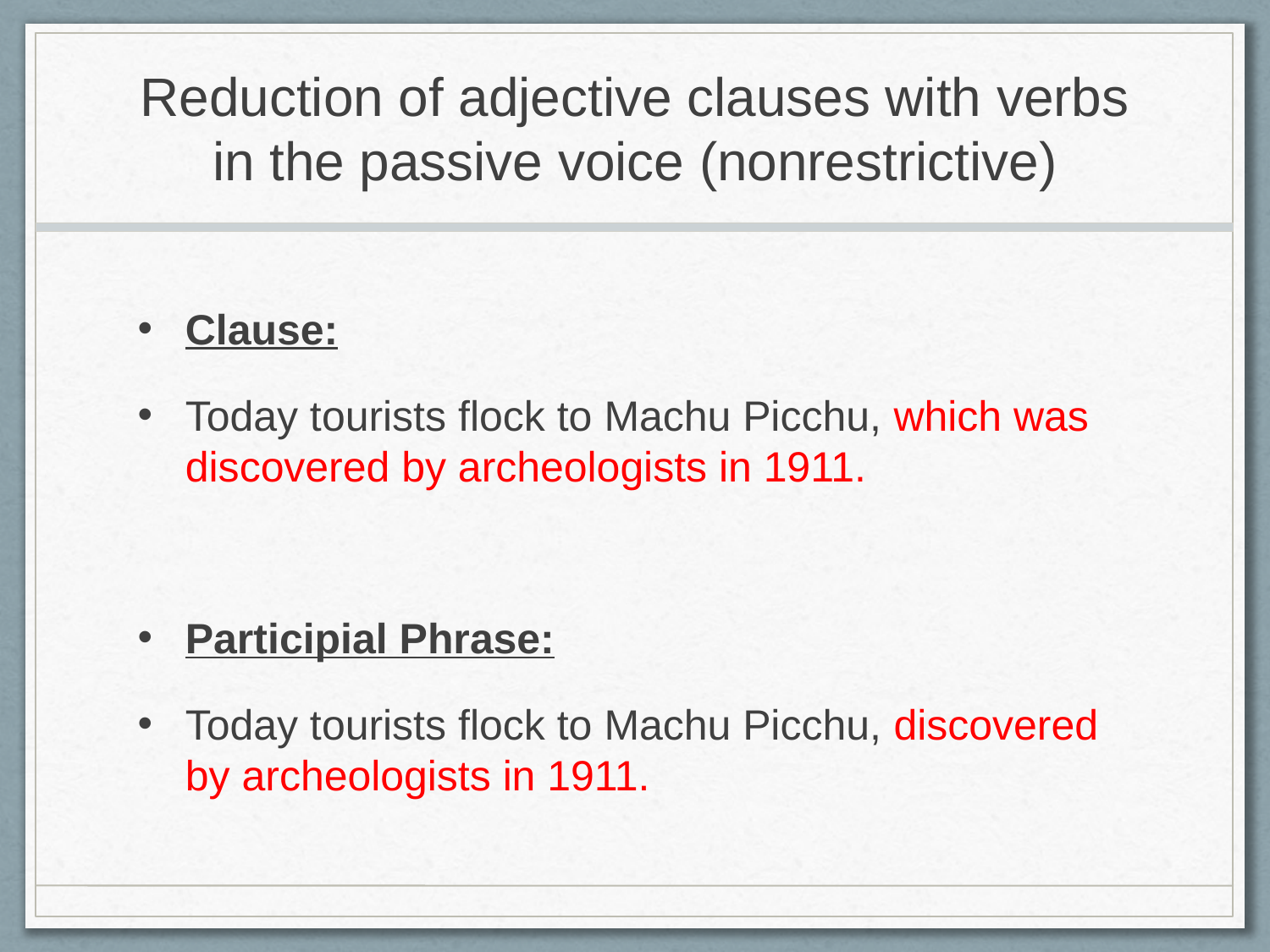

# Reduction of adjective clauses with verbs in the passive voice (nonrestrictive)
Clause:
Today tourists flock to Machu Picchu, which was discovered by archeologists in 1911.

Participial Phrase:
Today tourists flock to Machu Picchu, discovered by archeologists in 1911.